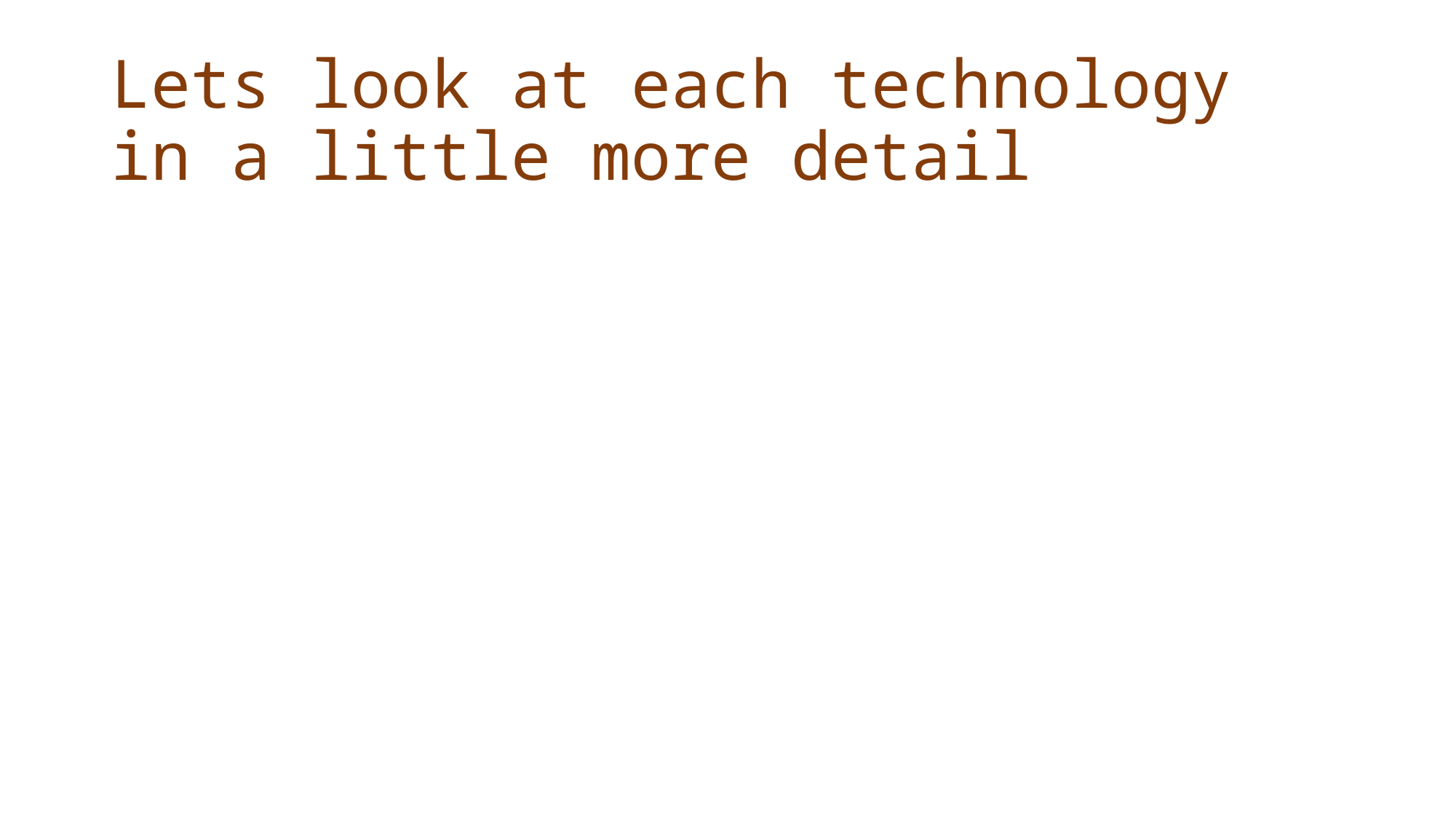

# Lets look at each technology in a little more detail